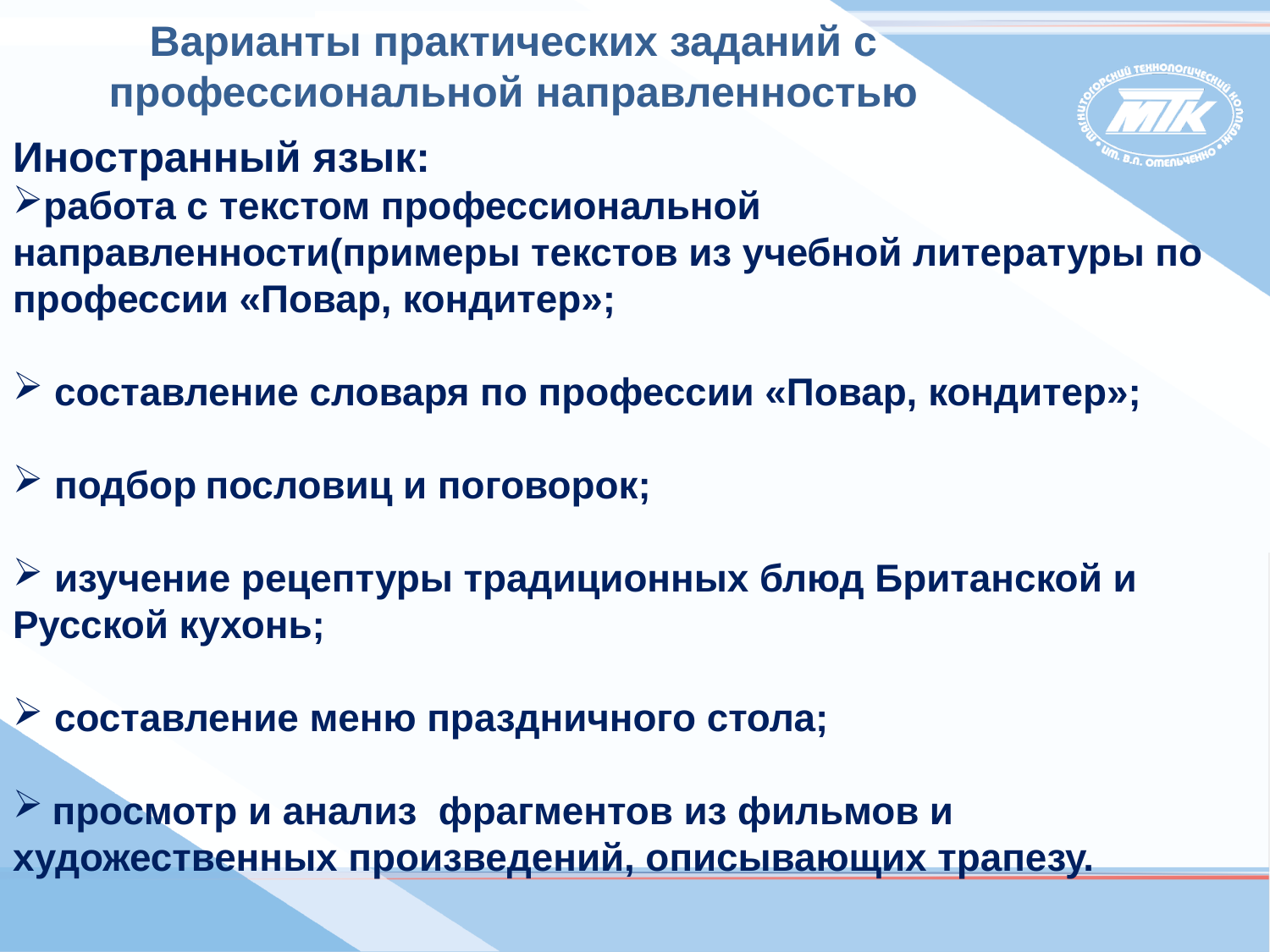

Варианты практических заданий с профессиональной направленностью
Иностранный язык:
работа с текстом профессиональной направленности(примеры текстов из учебной литературы по профессии «Повар, кондитер»;

 составление словаря по профессии «Повар, кондитер»;

 подбор пословиц и поговорок;

 изучение рецептуры традиционных блюд Британской и Русской кухонь;

 составление меню праздничного стола;

 просмотр и анализ  фрагментов из фильмов и художественных произведений, описывающих трапезу.